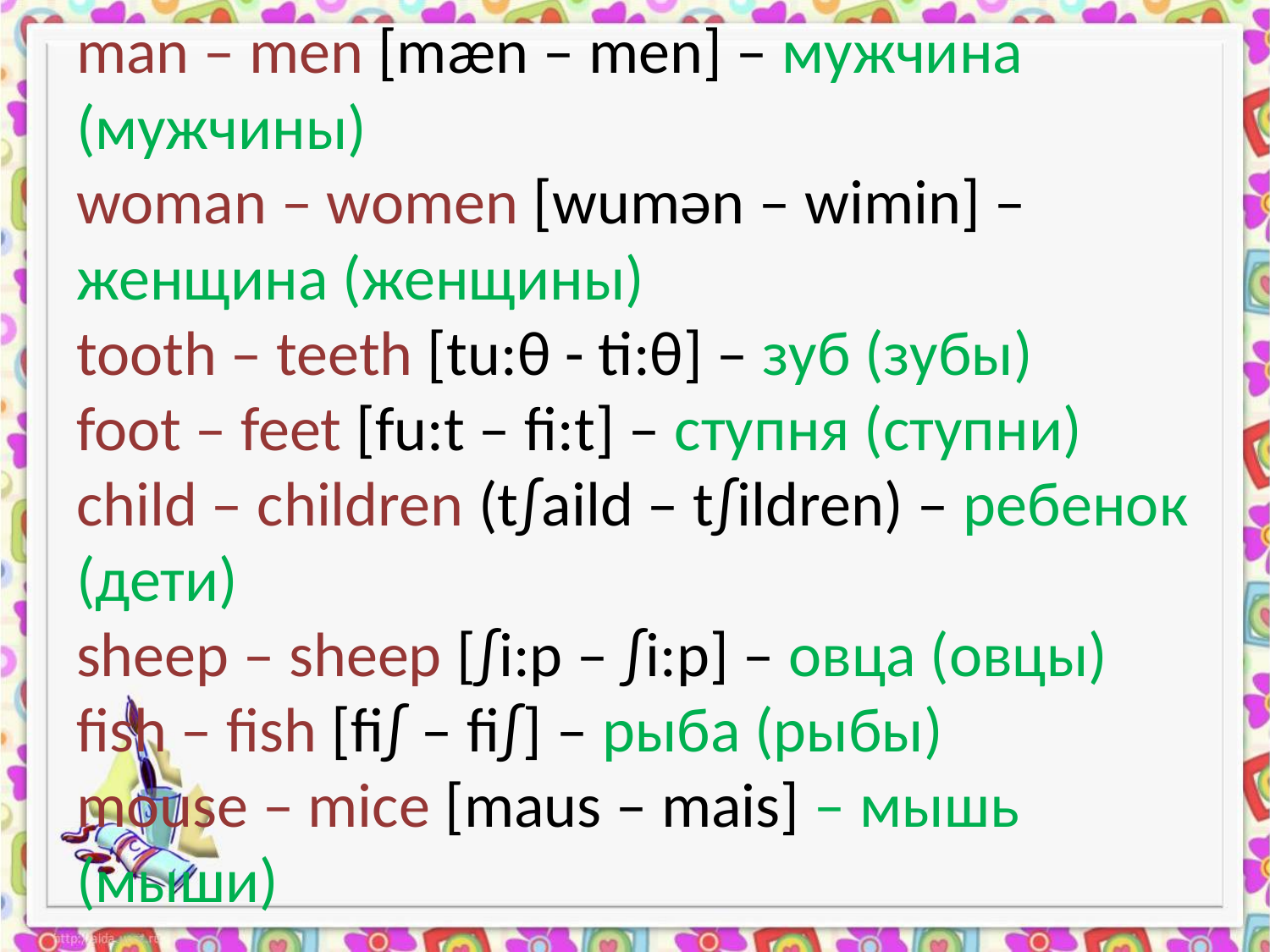

# man – men [mæn – men] – мужчина (мужчины) woman – women [wumən – wimin] – женщина (женщины) tooth – teeth [tu:θ - ti:θ] – зуб (зубы) foot – feet [fu:t – fi:t] – ступня (ступни) child – children (t∫aild – t∫ildren) – ребенок (дети) sheep – sheep [∫i:p – ∫i:p] – овца (овцы) fish – fish [fi∫ – fi∫] – рыба (рыбы) mouse – mice [maus – mais] – мышь (мыши)